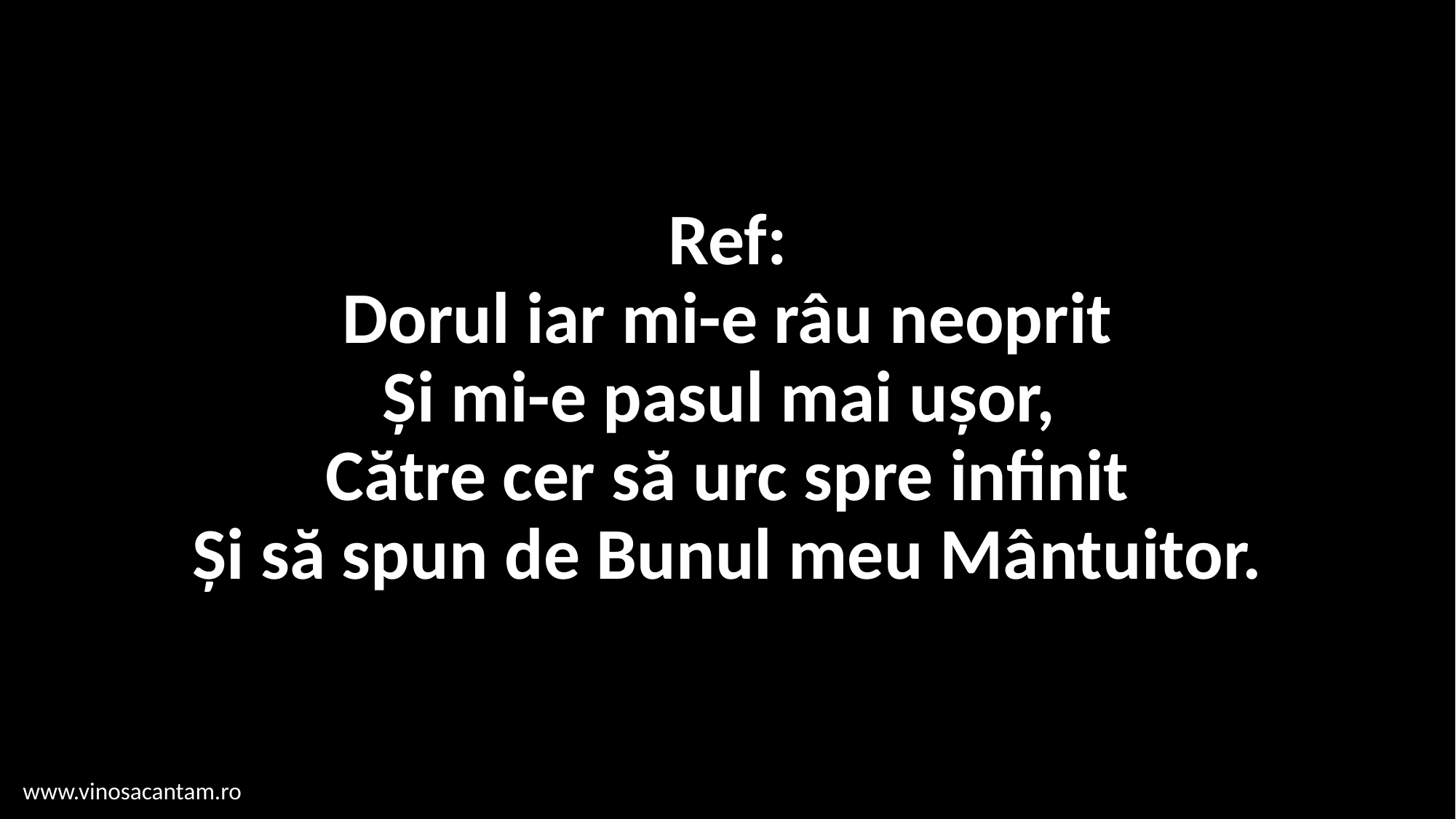

# Ref: Dorul iar mi-e râu neoprit Și mi-e pasul mai ușor, Către cer să urc spre infinit Și să spun de Bunul meu Mântuitor.
www.vinosacantam.ro